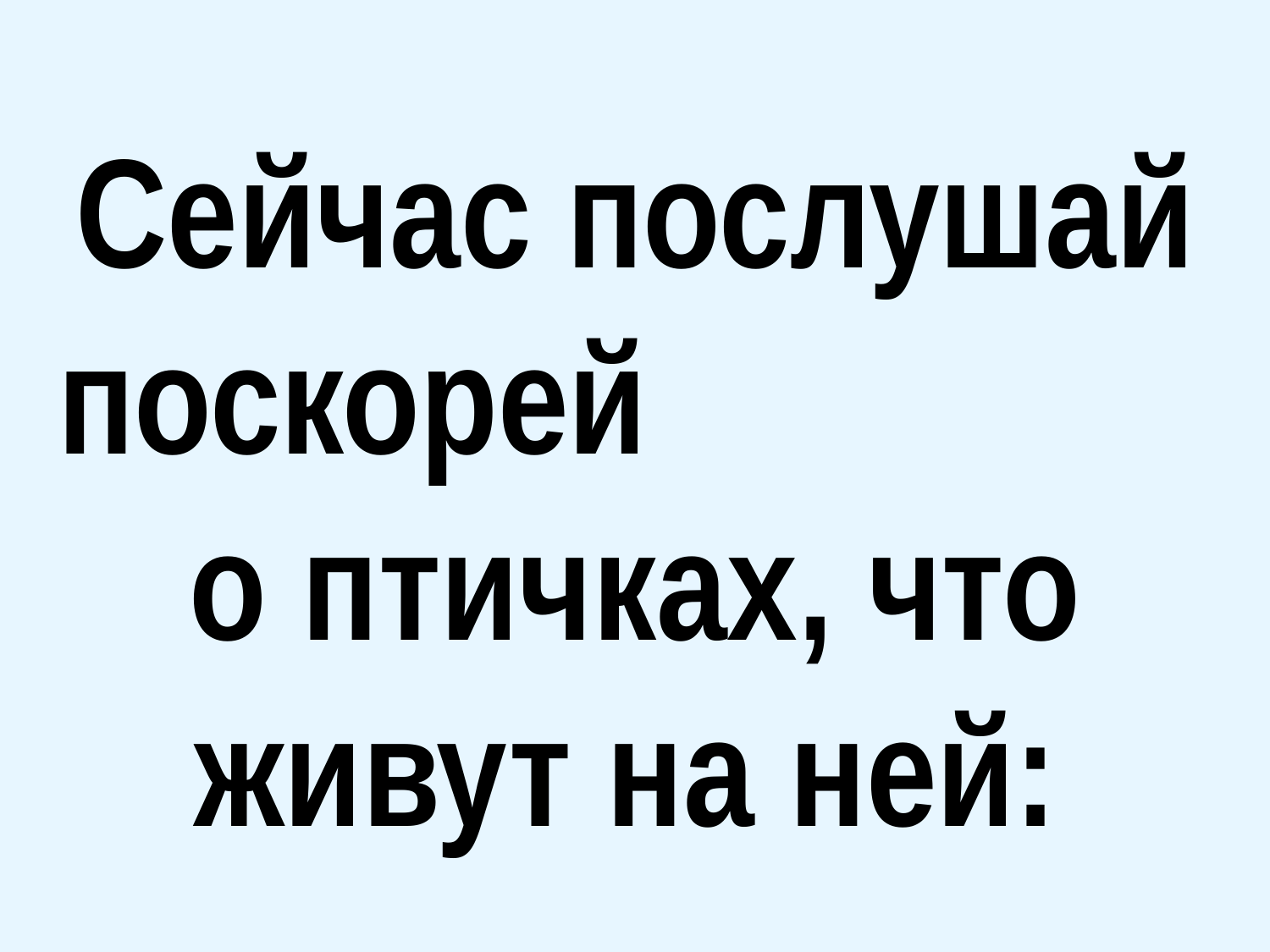

Сейчас послушай поскорей                 о птичках, что живут на ней: